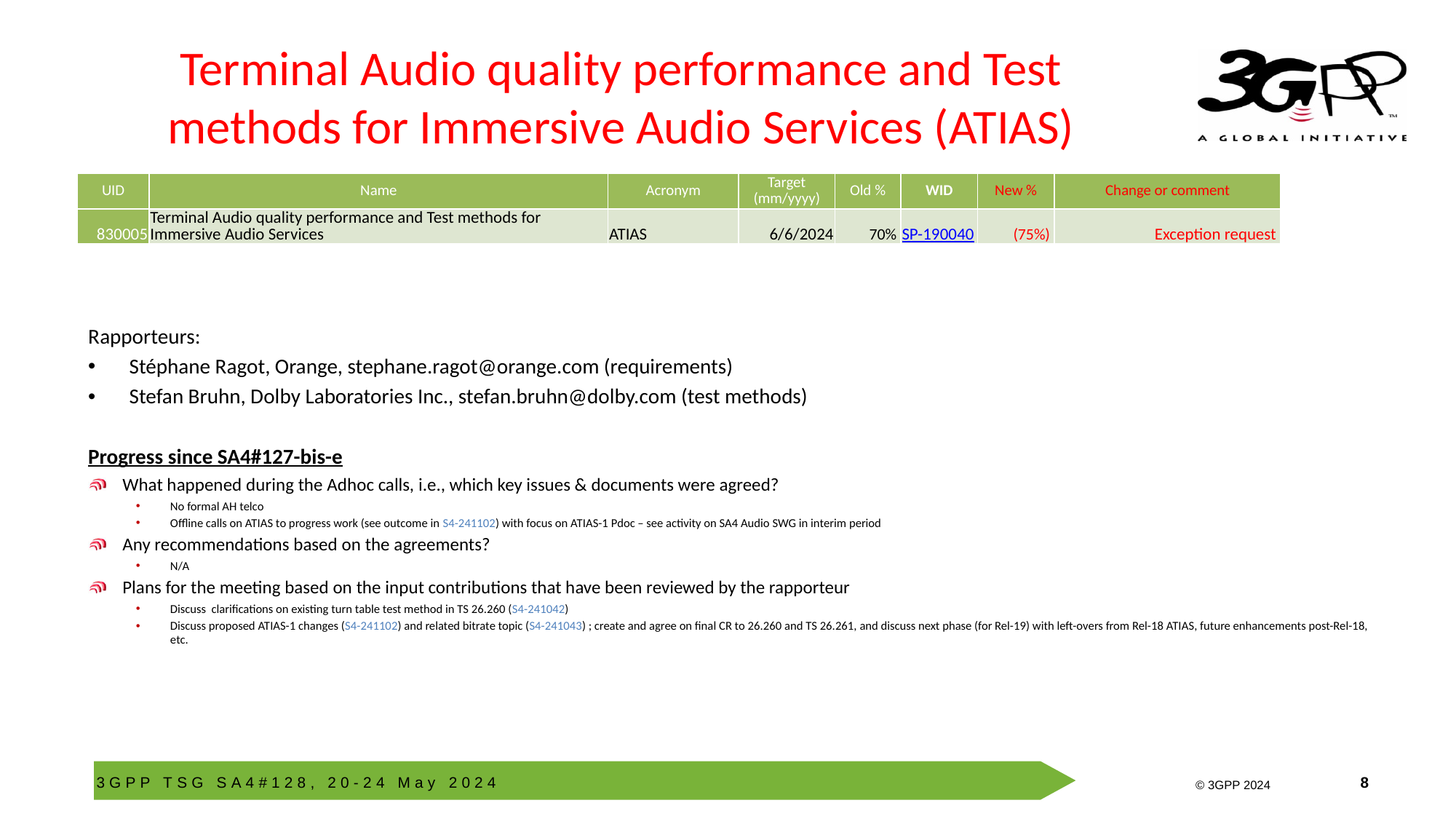

# Terminal Audio quality performance and Test methods for Immersive Audio Services (ATIAS)
| UID | Name | Acronym | Target (mm/yyyy) | Old % | WID | New % | Change or comment |
| --- | --- | --- | --- | --- | --- | --- | --- |
| 830005 | Terminal Audio quality performance and Test methods for Immersive Audio Services | ATIAS | 6/6/2024 | 70% | SP-190040 | (75%) | Exception request |
Rapporteurs:
Stéphane Ragot, Orange, stephane.ragot@orange.com (requirements)
Stefan Bruhn, Dolby Laboratories Inc., stefan.bruhn@dolby.com (test methods)

Progress since SA4#127-bis-e
What happened during the Adhoc calls, i.e., which key issues & documents were agreed?
No formal AH telco
Offline calls on ATIAS to progress work (see outcome in S4-241102) with focus on ATIAS-1 Pdoc – see activity on SA4 Audio SWG in interim period
Any recommendations based on the agreements?
N/A
Plans for the meeting based on the input contributions that have been reviewed by the rapporteur
Discuss  clarifications on existing turn table test method in TS 26.260 (S4-241042)
Discuss proposed ATIAS-1 changes (S4-241102) and related bitrate topic (S4-241043) ; create and agree on final CR to 26.260 and TS 26.261, and discuss next phase (for Rel-19) with left-overs from Rel-18 ATIAS, future enhancements post-Rel-18, etc.